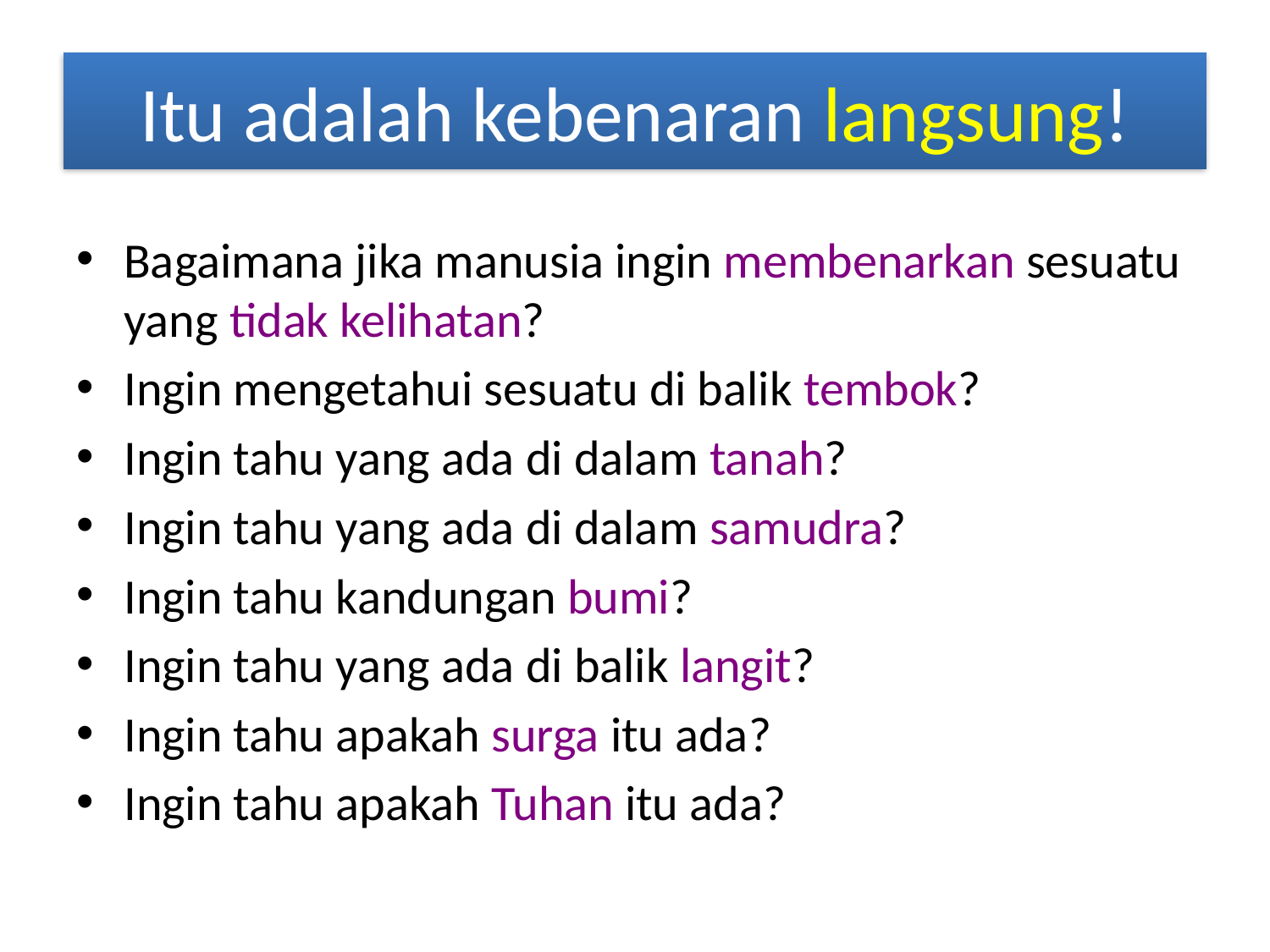

# Itu adalah kebenaran langsung!
Bagaimana jika manusia ingin membenarkan sesuatu yang tidak kelihatan?
Ingin mengetahui sesuatu di balik tembok?
Ingin tahu yang ada di dalam tanah?
Ingin tahu yang ada di dalam samudra?
Ingin tahu kandungan bumi?
Ingin tahu yang ada di balik langit?
Ingin tahu apakah surga itu ada?
Ingin tahu apakah Tuhan itu ada?